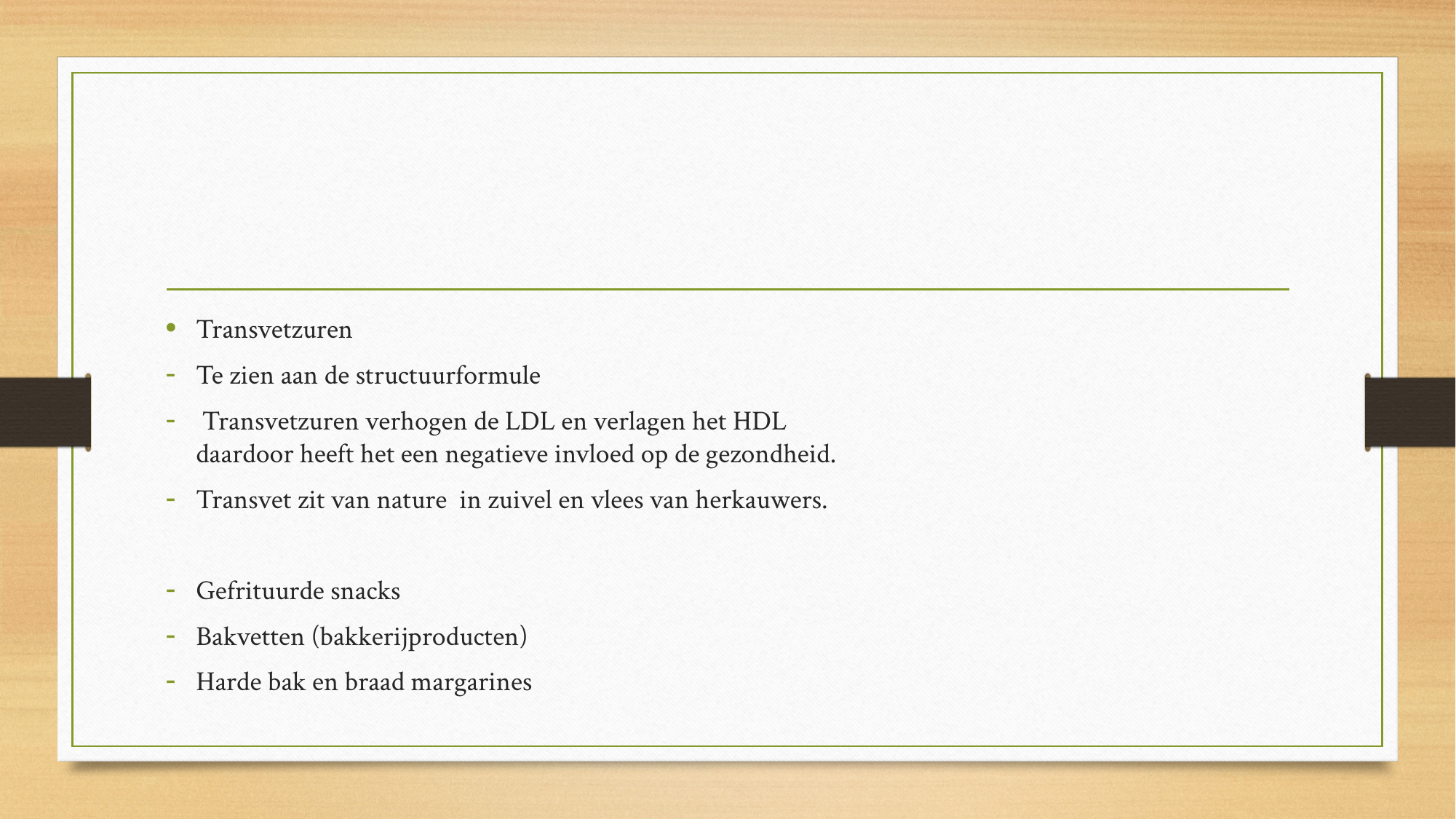

#
Transvetzuren
Te zien aan de structuurformule
 Transvetzuren verhogen de LDL en verlagen het HDL
daardoor heeft het een negatieve invloed op de gezondheid.
Transvet zit van nature  in zuivel en vlees van herkauwers.

Gefrituurde snacks
Bakvetten (bakkerijproducten)
Harde bak en braad margarines